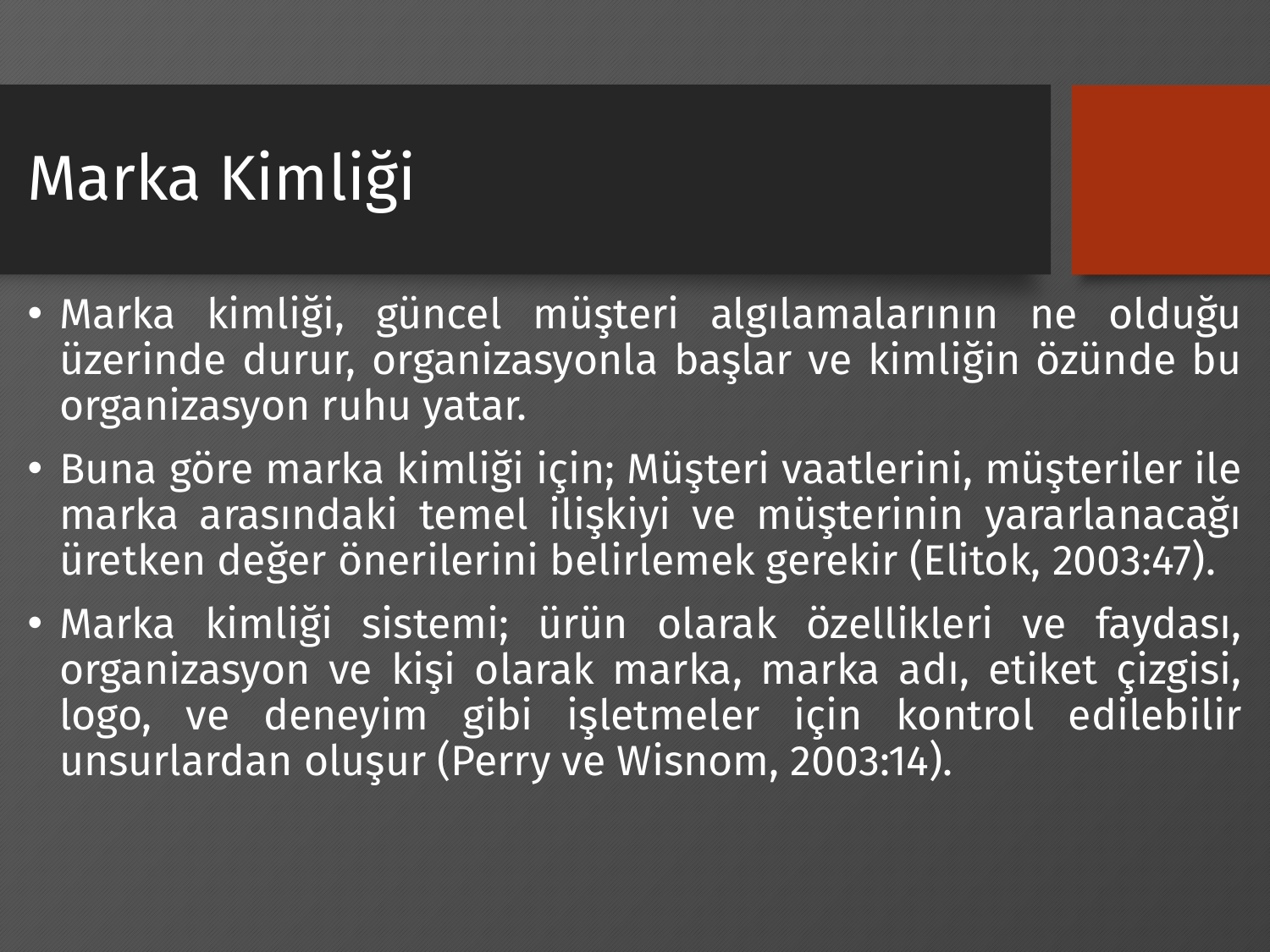

# Marka Kimliği
Marka kimliği, güncel müşteri algılamalarının ne olduğu üzerinde durur, organizasyonla başlar ve kimliğin özünde bu organizasyon ruhu yatar.
Buna göre marka kimliği için; Müşteri vaatlerini, müşteriler ile marka arasındaki temel ilişkiyi ve müşterinin yararlanacağı üretken değer önerilerini belirlemek gerekir (Elitok, 2003:47).
Marka kimliği sistemi; ürün olarak özellikleri ve faydası, organizasyon ve kişi olarak marka, marka adı, etiket çizgisi, logo, ve deneyim gibi işletmeler için kontrol edilebilir unsurlardan oluşur (Perry ve Wisnom, 2003:14).